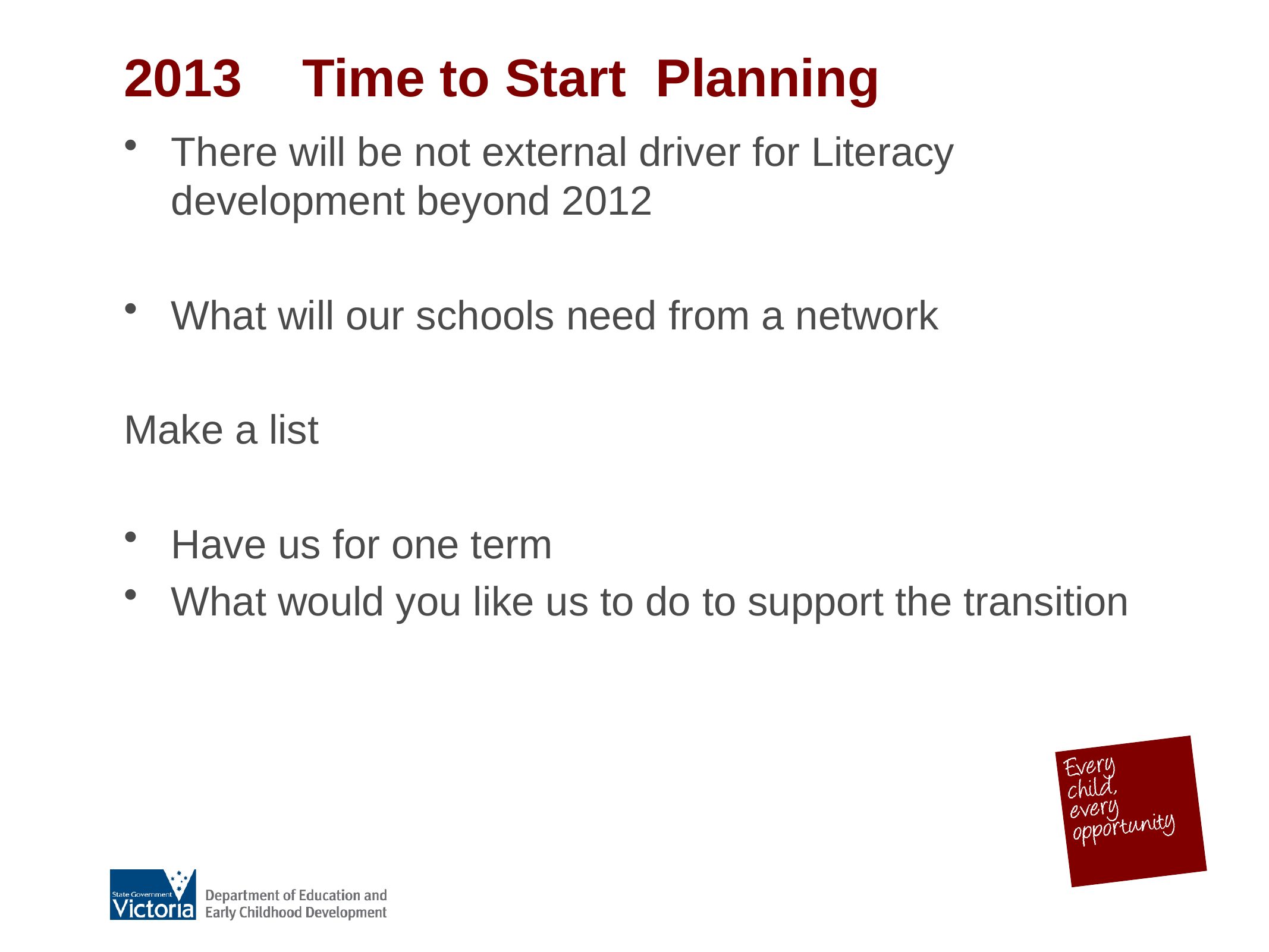

# 2013 	Time to Start  Planning
There will be not external driver for Literacy development beyond 2012

What will our schools need from a network

Make a list

Have us for one term
What would you like us to do to support the transition